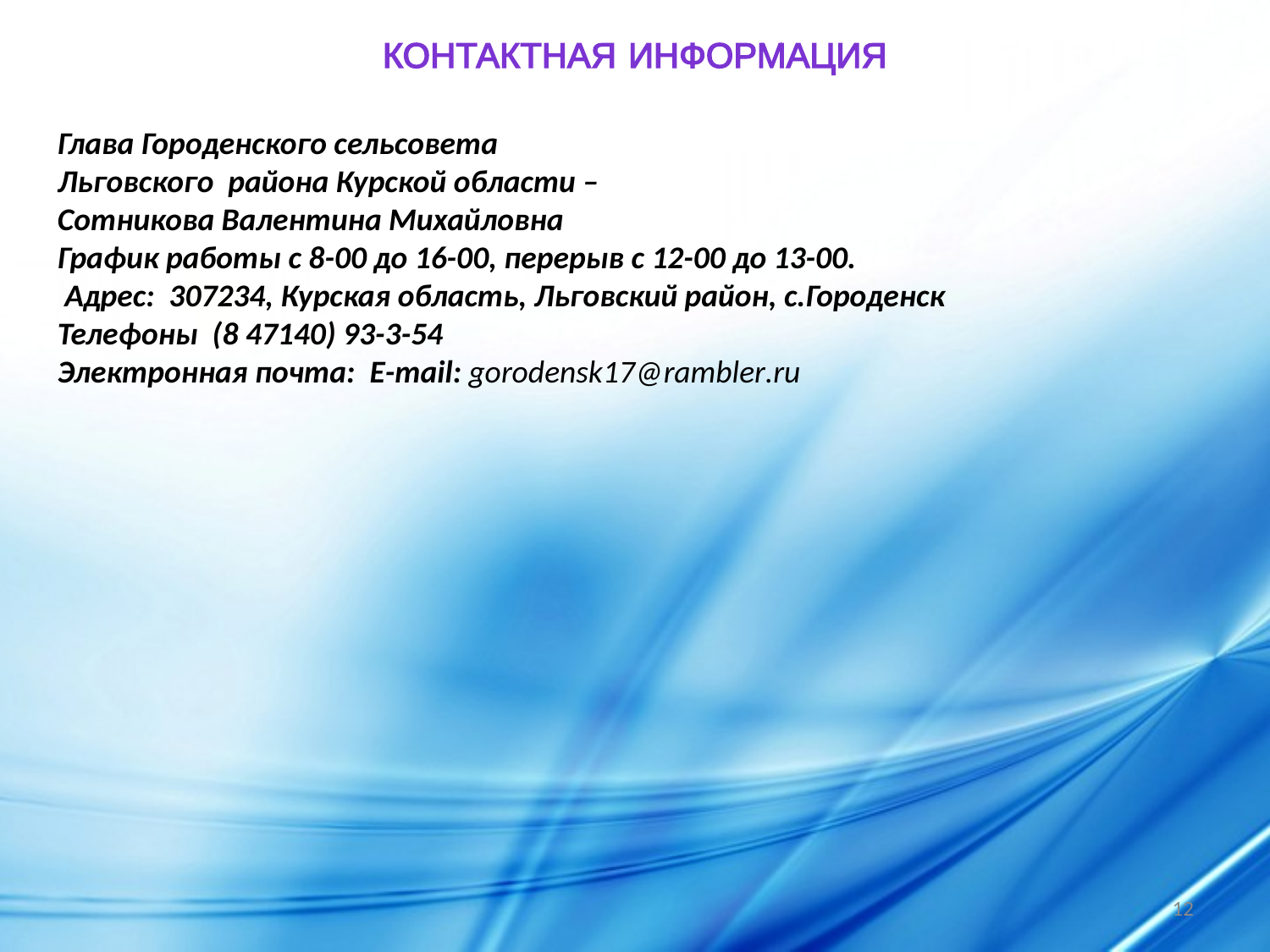

Контактная информация
Глава Городенского сельсовета
Льговского  района Курской области –
Сотникова Валентина Михайловна
График работы с 8-00 до 16-00, перерыв с 12-00 до 13-00.
 Адрес:  307234, Курская область, Льговский район, с.Городенск
Телефоны  (8 47140) 93-3-54
Электронная почта:  E-mail: gorodensk17@rambler.ru

12